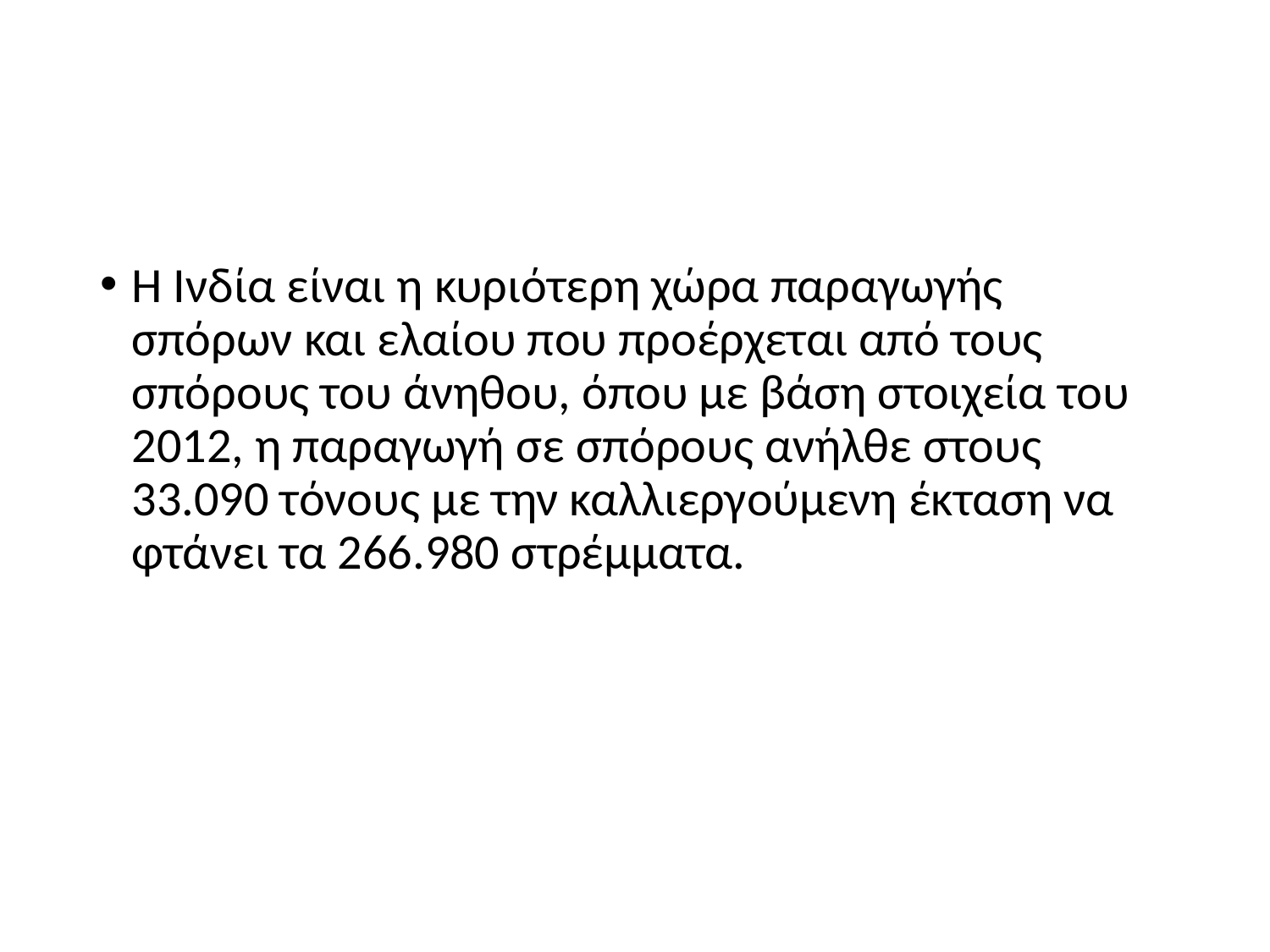

#
Η Ινδία είναι η κυριότερη χώρα παραγωγής σπόρων και ελαίου που προέρχεται από τους σπόρους του άνηθου, όπου με βάση στοιχεία του 2012, η παραγωγή σε σπόρους ανήλθε στους 33.090 τόνους με την καλλιεργούμενη έκταση να φτάνει τα 266.980 στρέμματα.